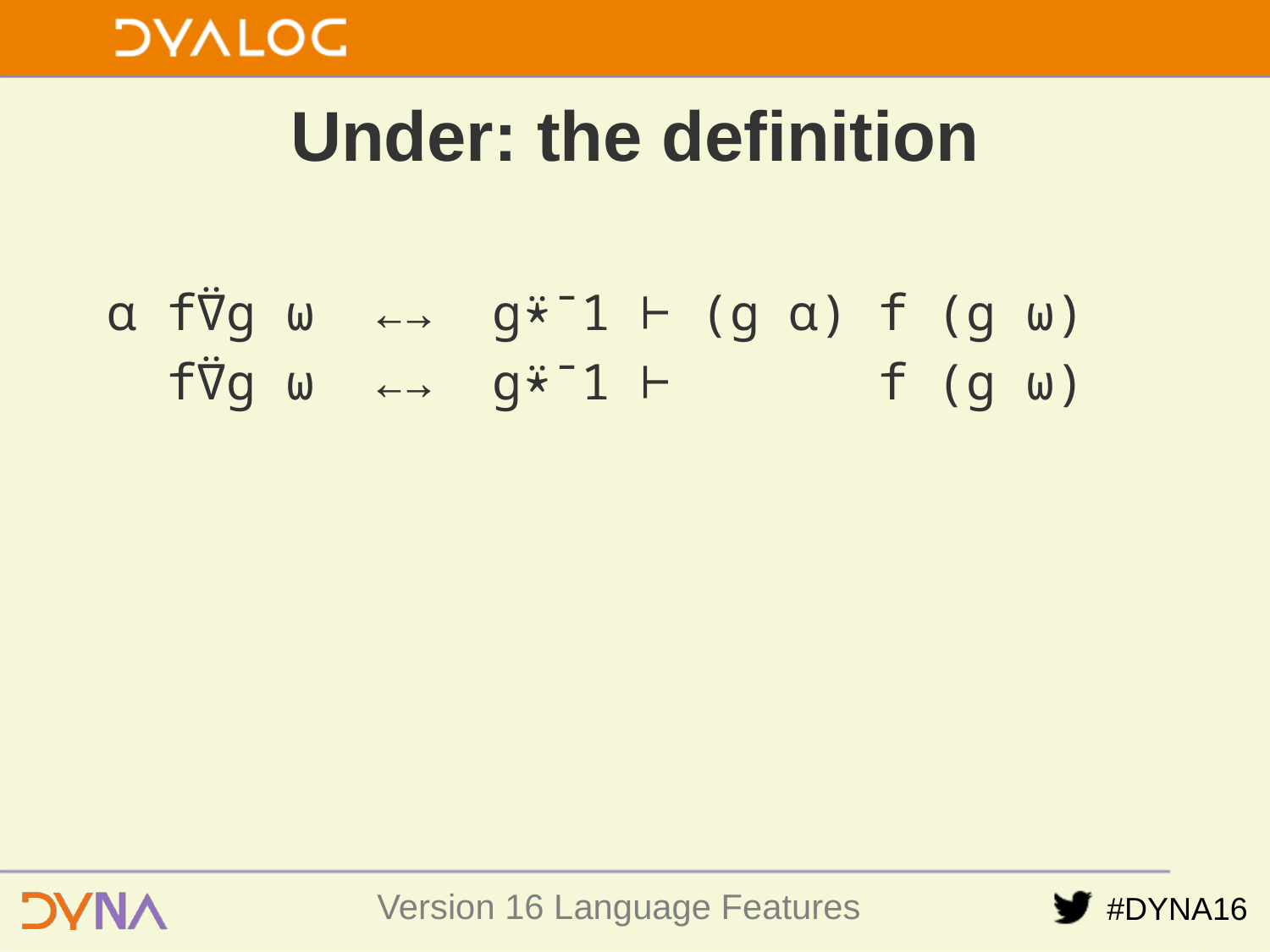

# Under: the definition
⍺ f⍢g ⍵  ←→  g⍣¯1 ⊢ (g ⍺) f (g ⍵)
  f⍢g ⍵  ←→  g⍣¯1 ⊢       f (g ⍵)
Version 16 Language Features